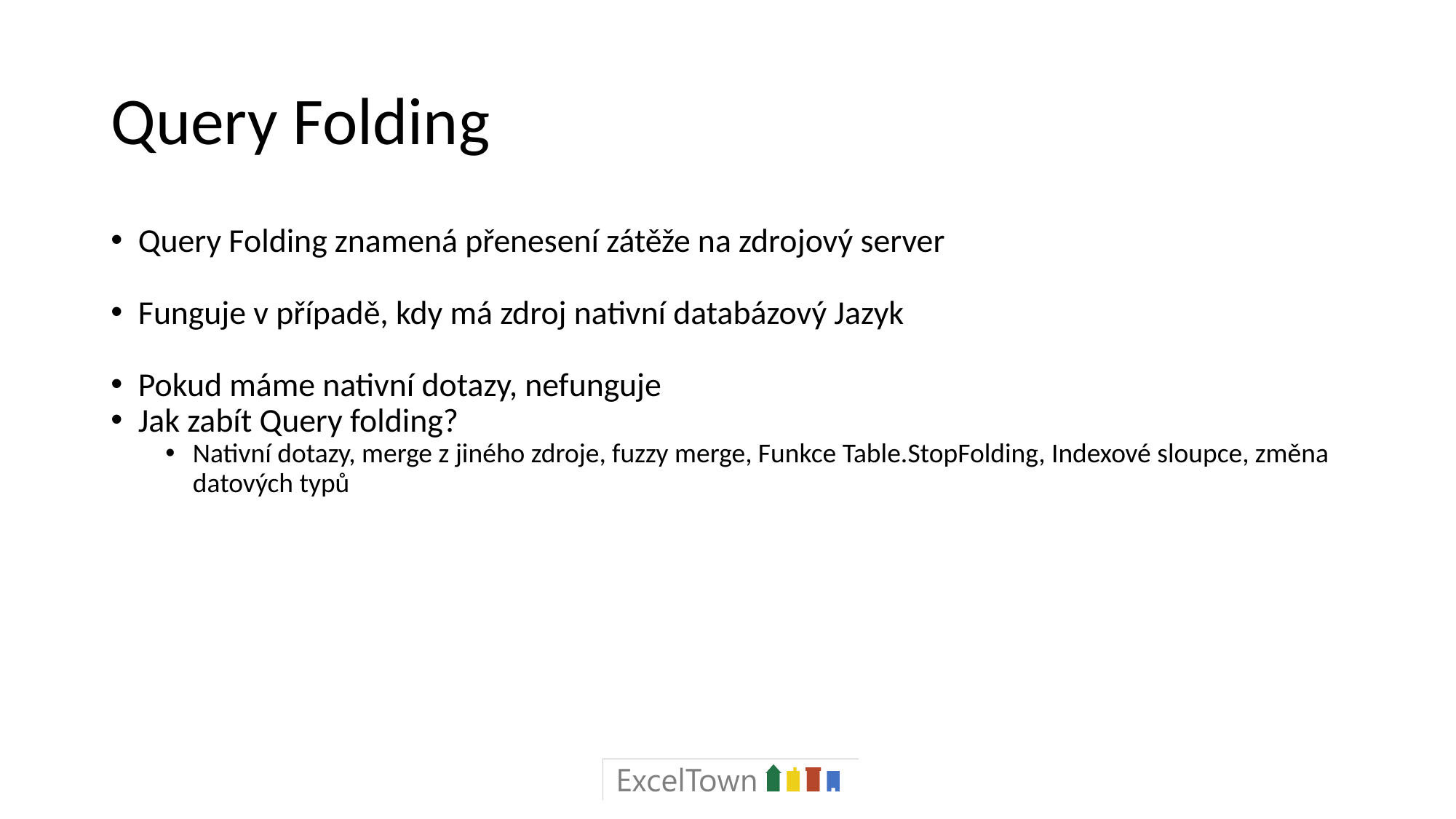

# Query Folding
Query Folding znamená přenesení zátěže na zdrojový server

Funguje v případě, kdy má zdroj nativní databázový Jazyk

Pokud máme nativní dotazy, nefunguje
Jak zabít Query folding?
Nativní dotazy, merge z jiného zdroje, fuzzy merge, Funkce Table.StopFolding, Indexové sloupce, změna datových typů